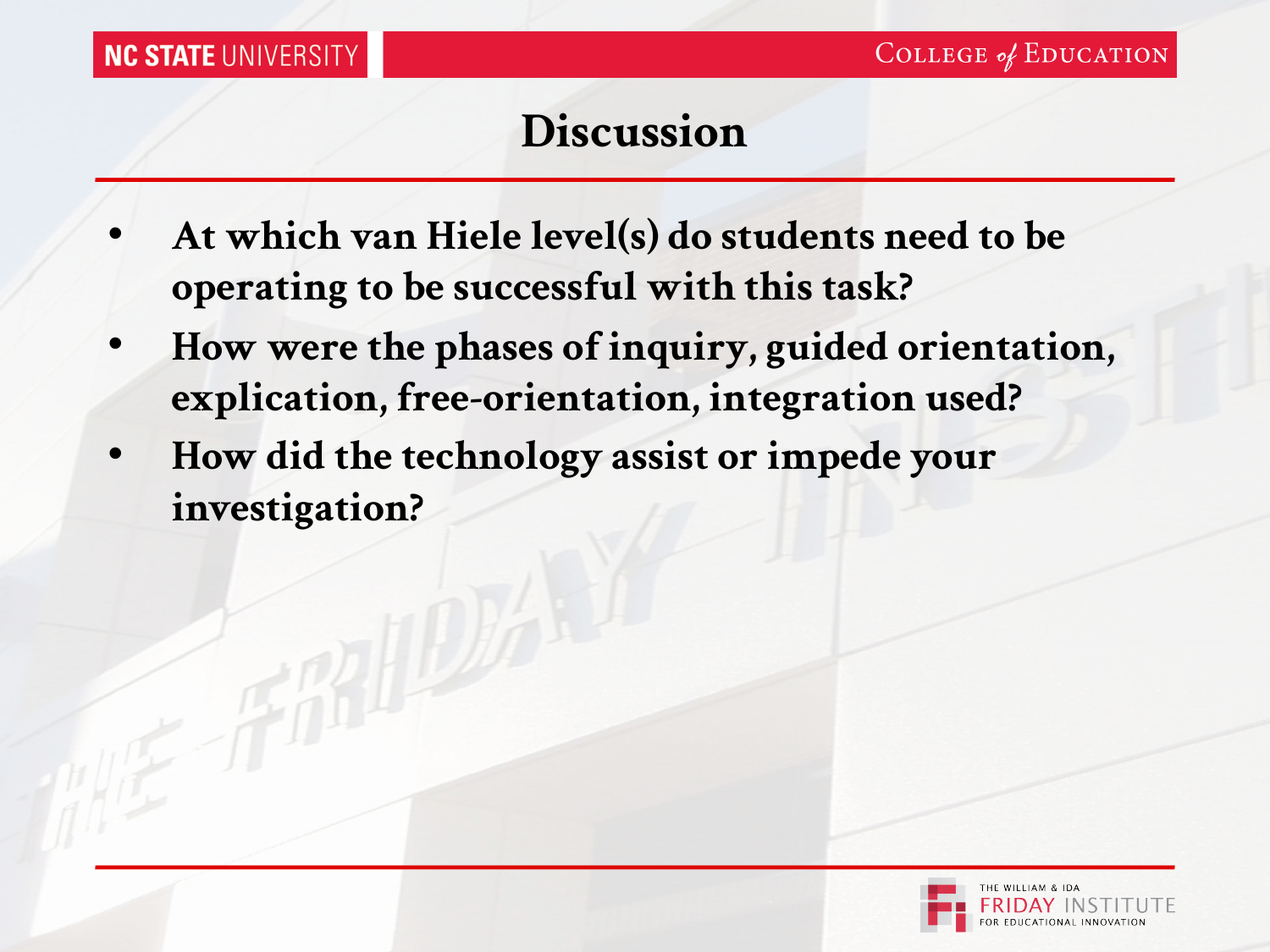

# Discussion
At which van Hiele level(s) do students need to be operating to be successful with this task?
How were the phases of inquiry, guided orientation, explication, free-orientation, integration used?
How did the technology assist or impede your investigation?